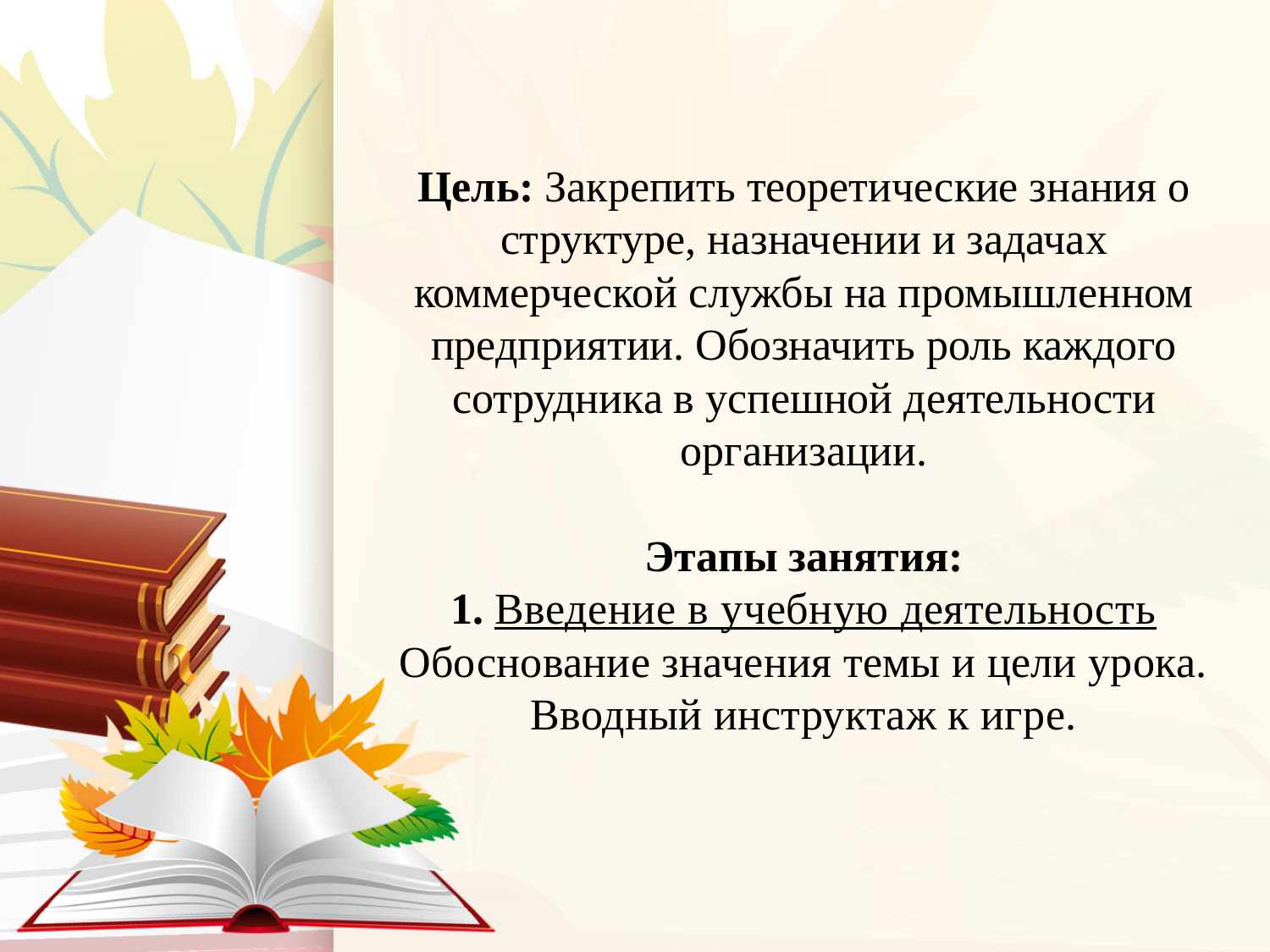

# Цель: Закрепить теоретические знания о структуре, назначении и задачах коммерческой службы на промышленном предприятии. Обозначить роль каждого сотрудника в успешной деятельности организации. Этапы занятия: 1. Введение в учебную деятельность Обоснование значения темы и цели урока. Вводный инструктаж к игре.